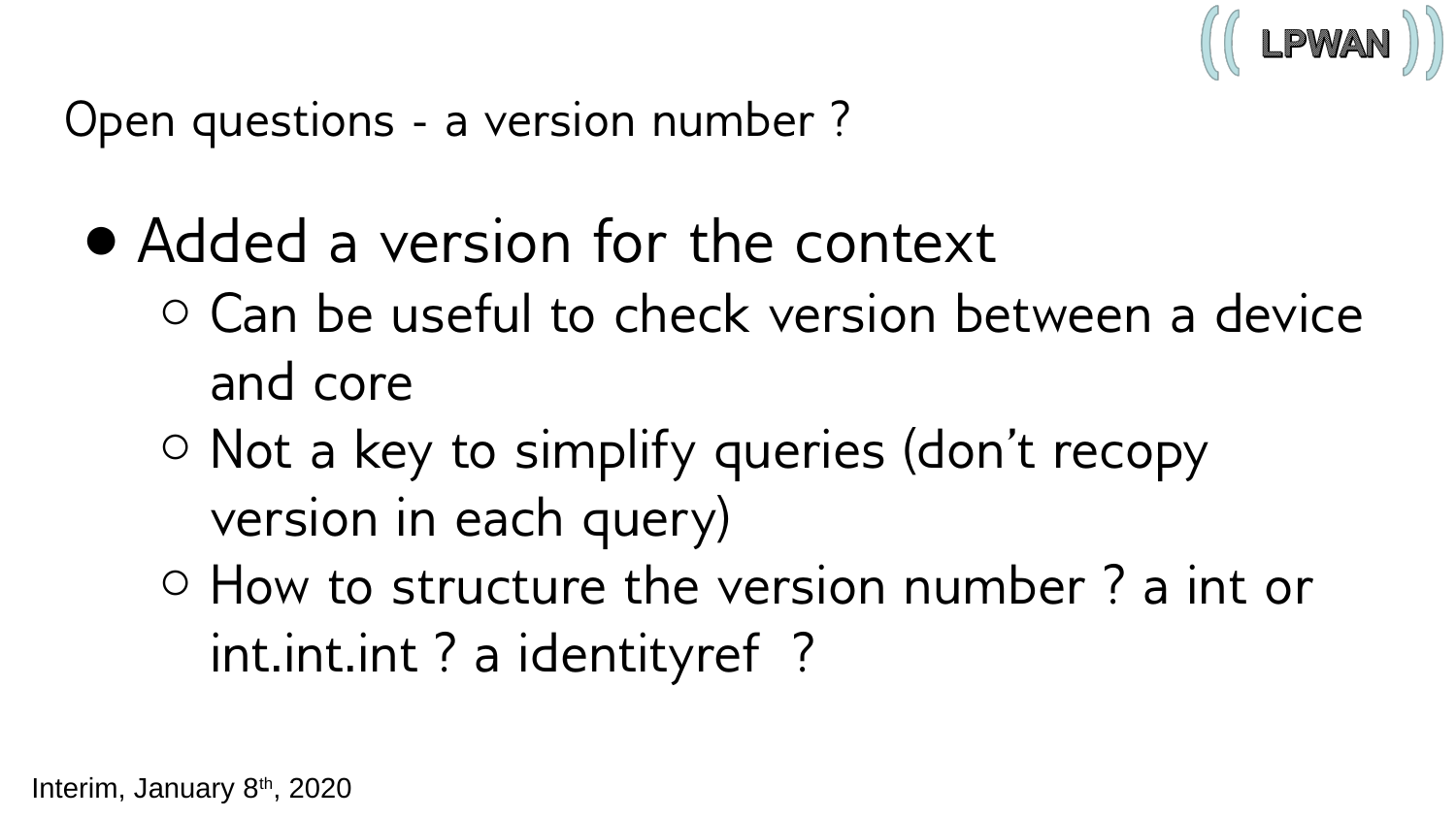

# Open questions - a version number ?
Added a version for the context
Can be useful to check version between a device and core
Not a key to simplify queries (don’t recopy version in each query)
How to structure the version number ? a int or int.int.int ? a identityref  ?